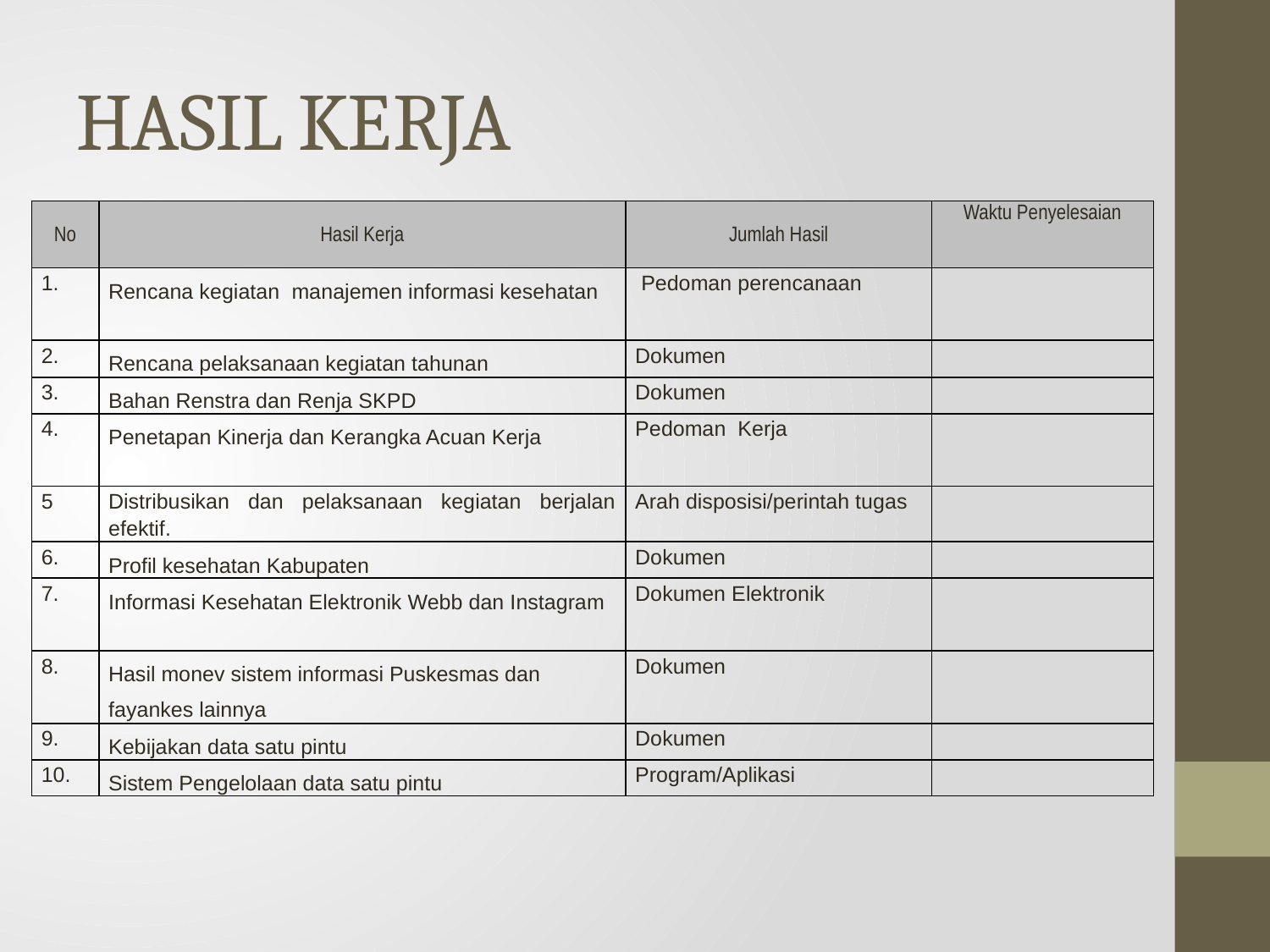

# HASIL KERJA
| No | Hasil Kerja | Jumlah Hasil | Waktu Penyelesaian |
| --- | --- | --- | --- |
| 1. | Rencana kegiatan manajemen informasi kesehatan | Pedoman perencanaan |  |
| 2. | Rencana pelaksanaan kegiatan tahunan | Dokumen |  |
| 3. | Bahan Renstra dan Renja SKPD | Dokumen |  |
| 4. | Penetapan Kinerja dan Kerangka Acuan Kerja | Pedoman Kerja |  |
| 5 | Distribusikan dan pelaksanaan kegiatan berjalan efektif. | Arah disposisi/perintah tugas |  |
| 6. | Profil kesehatan Kabupaten | Dokumen |  |
| 7. | Informasi Kesehatan Elektronik Webb dan Instagram | Dokumen Elektronik |  |
| 8. | Hasil monev sistem informasi Puskesmas dan fayankes lainnya | Dokumen |  |
| 9. | Kebijakan data satu pintu | Dokumen |  |
| 10. | Sistem Pengelolaan data satu pintu | Program/Aplikasi |  |